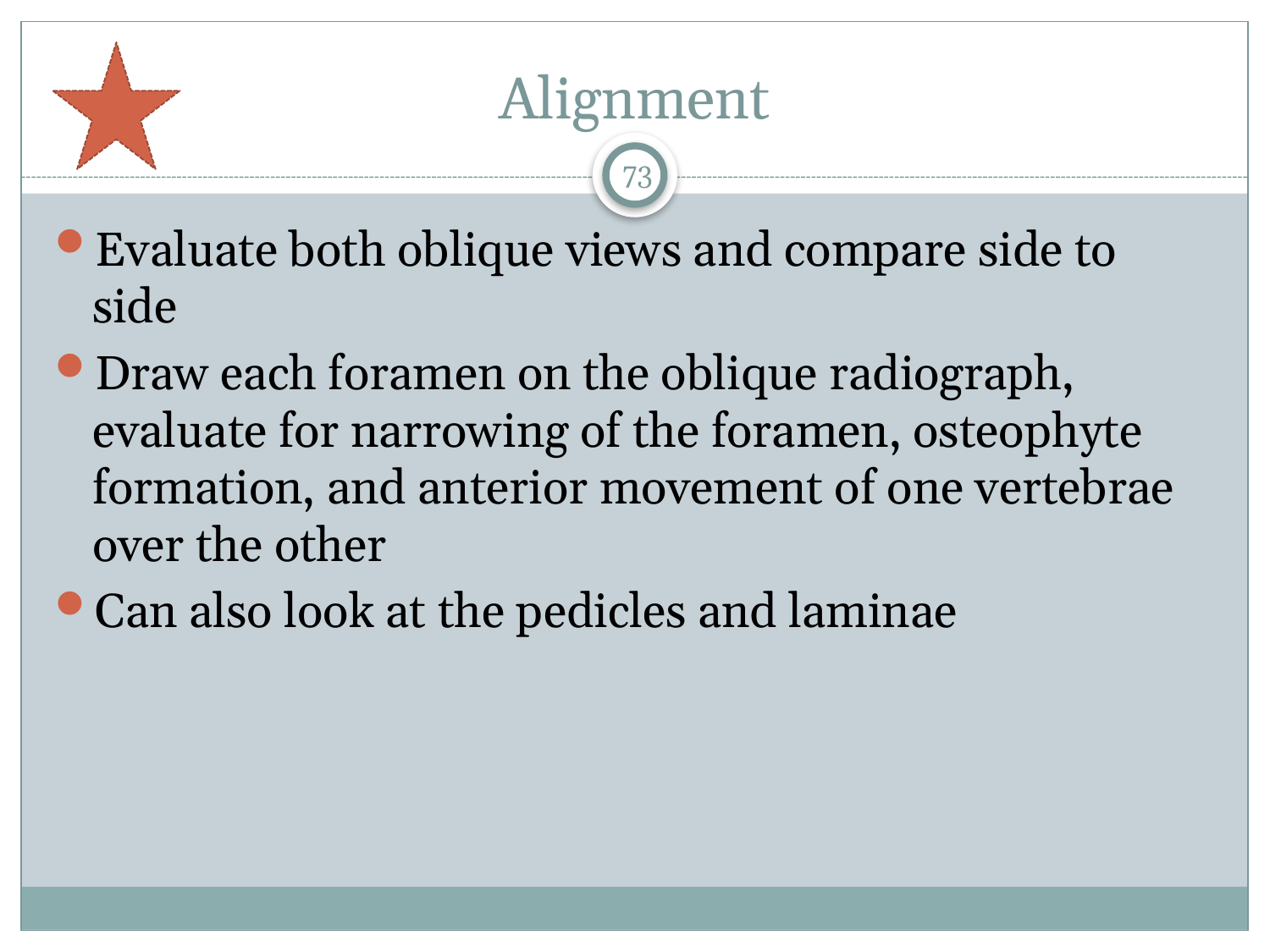

# Alignment

73
Evaluate both oblique views and compare side to side
Draw each foramen on the oblique radiograph, evaluate for narrowing of the foramen, osteophyte formation, and anterior movement of one vertebrae over the other
Can also look at the pedicles and laminae